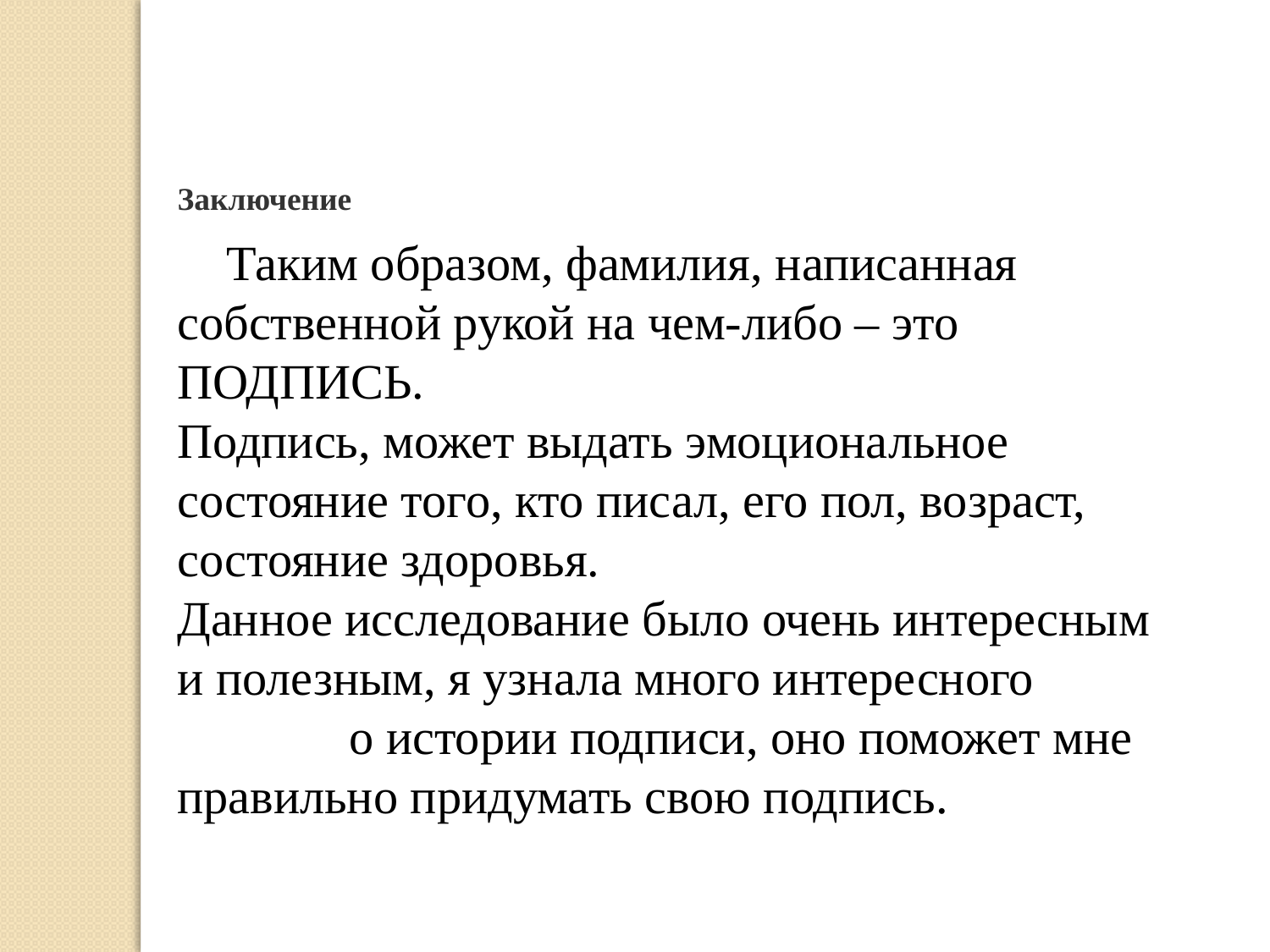

Заключение
      Таким образом, фамилия, написанная собственной рукой на чем-либо – это ПОДПИСЬ.
Подпись, может выдать эмоциональное состояние того, кто писал, его пол, возраст, состояние здоровья.
Данное исследование было очень интересным и полезным, я узнала много интересного                           о истории подписи, оно поможет мне правильно придумать свою подпись.